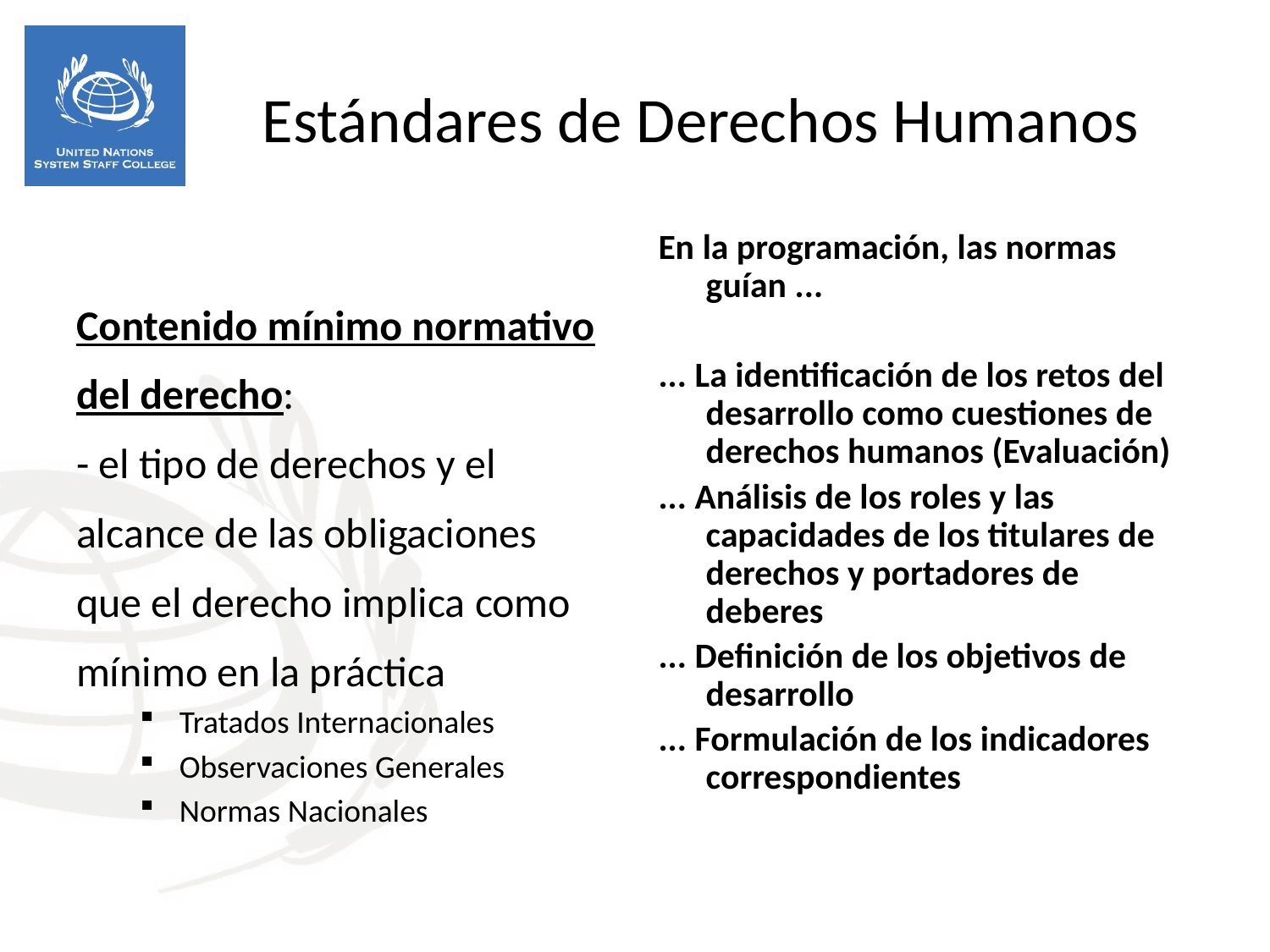

Estándares de Derechos Humanos

Contenido mínimo normativo
del derecho:
- el tipo de derechos y el
alcance de las obligaciones
que el derecho implica como
mínimo en la práctica
Tratados Internacionales
Observaciones Generales
Normas Nacionales

En la programación, las normas guían ...

... La identificación de los retos del desarrollo como cuestiones de derechos humanos (Evaluación)
... Análisis de los roles y las capacidades de los titulares de derechos y portadores de deberes
... Definición de los objetivos de desarrollo
... Formulación de los indicadores correspondientes